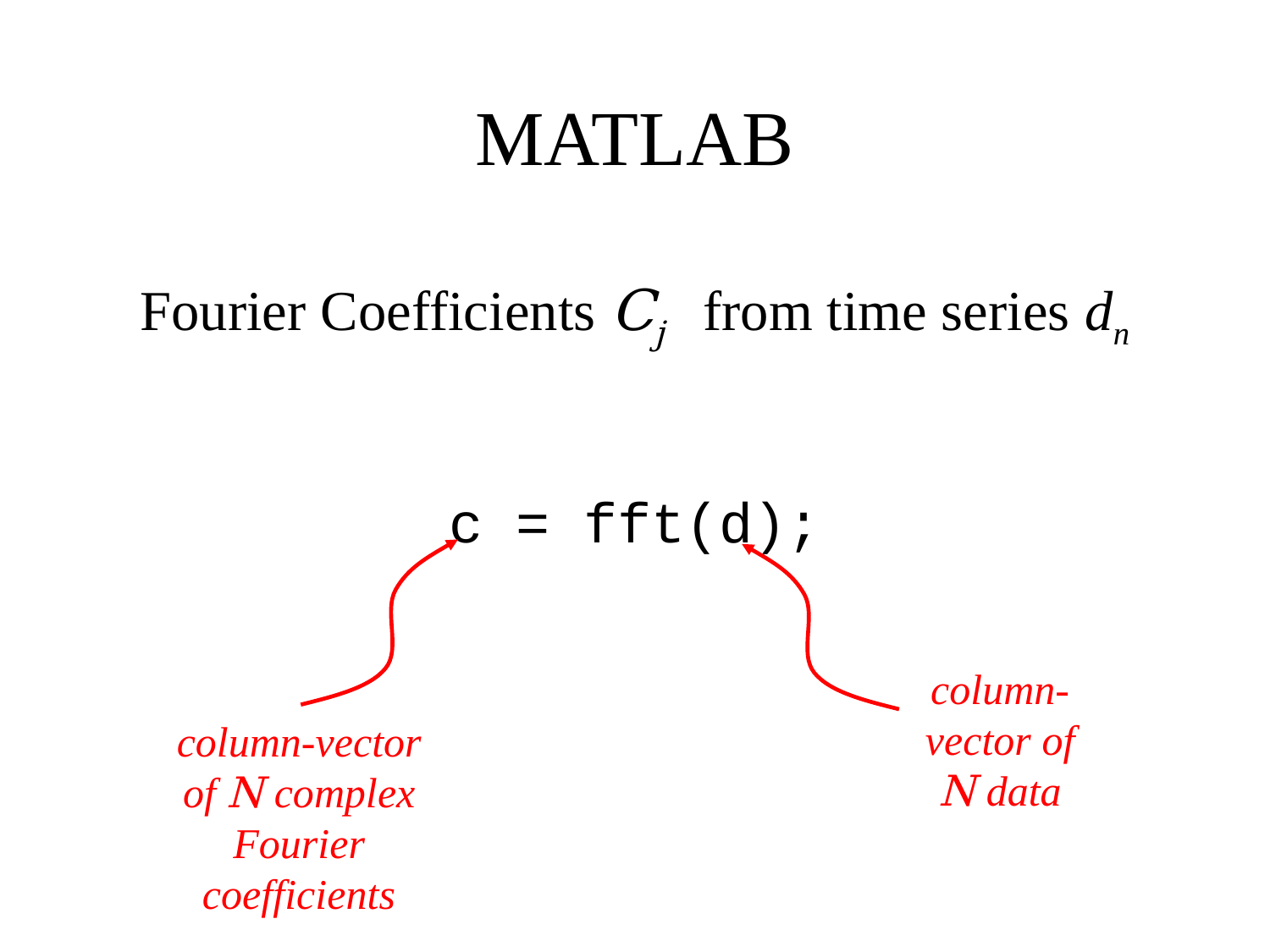

# MATLAB Fourier Coefficients Cj   from time series dn c = fft(d);

column-vector of N data
column-vector of N complex Fourier coefficients